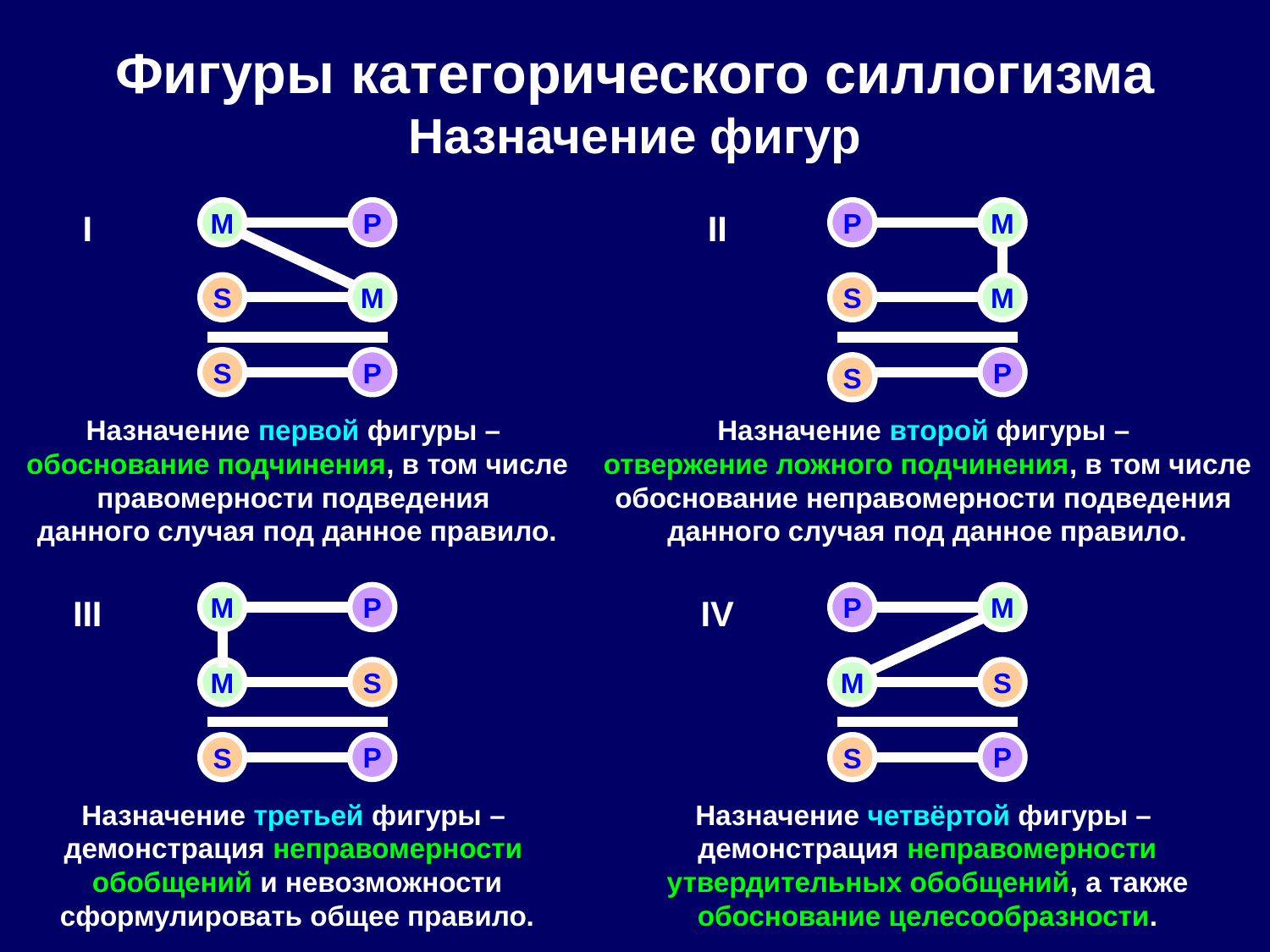

# Фигуры категорического силлогизма Назначение фигур
M
P
P
M
I
II

S
M
S
M

S
P
P
S

Назначение первой фигуры –
обоснование подчинения, в том числе
правомерности подведения
данного случая под данное правило.
Назначение второй фигуры –
отвержение ложного подчинения, в том числе
обоснование неправомерности подведения
данного случая под данное правило.
M
P
P
M
III
IV

M
S
M
S

S
P
S
P

Назначение третьей фигуры –
демонстрация неправомерности
обобщений и невозможности сформулировать общее правило.
Назначение четвёртой фигуры –
 демонстрация неправомерности
утвердительных обобщений, а также обоснование целесообразности.